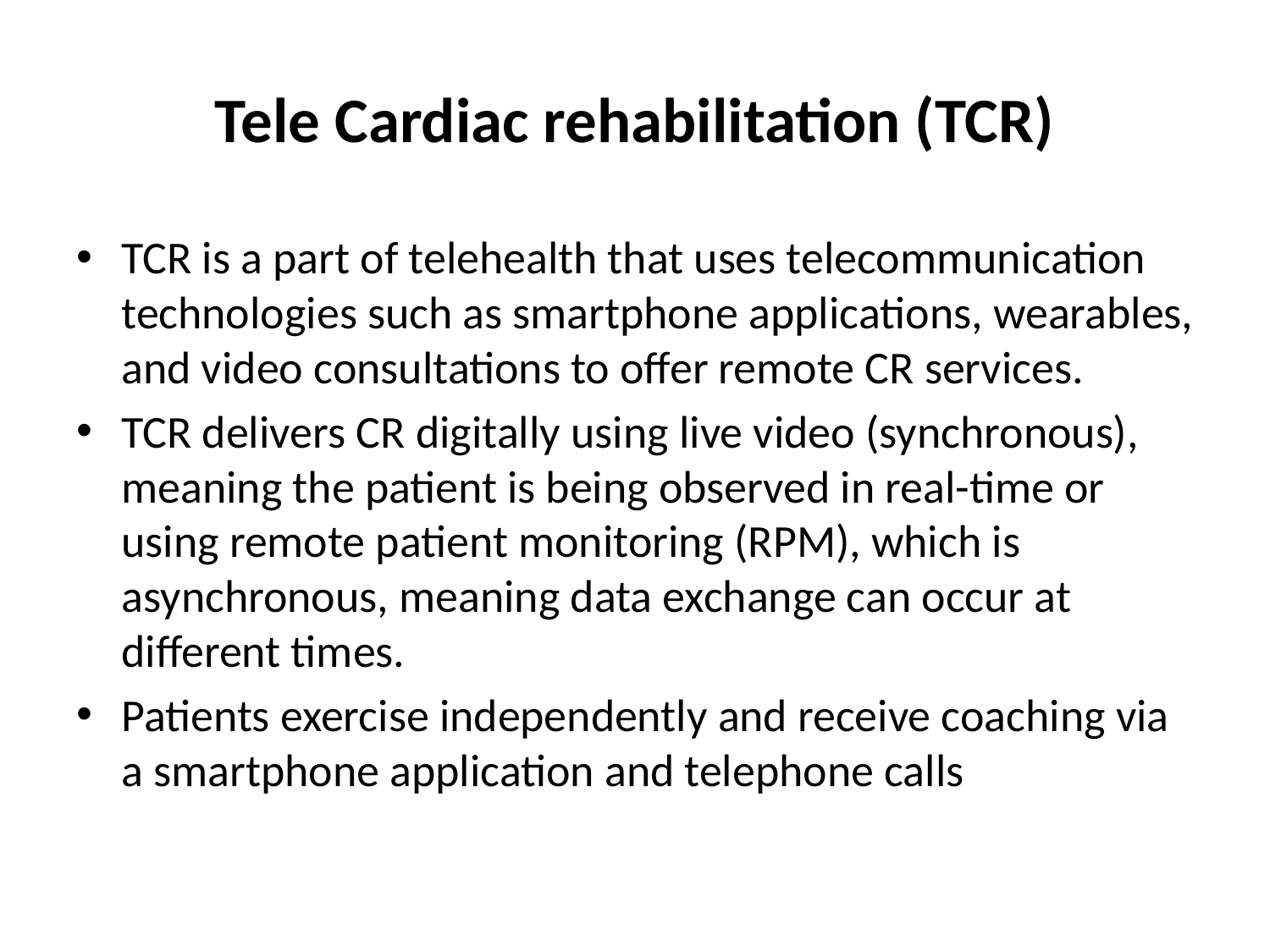

# Tele Cardiac rehabilitation (TCR)
TCR is a part of telehealth that uses telecommunication technologies such as smartphone applications, wearables, and video consultations to offer remote CR services.
TCR delivers CR digitally using live video (synchronous), meaning the patient is being observed in real-time or using remote patient monitoring (RPM), which is asynchronous, meaning data exchange can occur at different times.
Patients exercise independently and receive coaching via a smartphone application and telephone calls